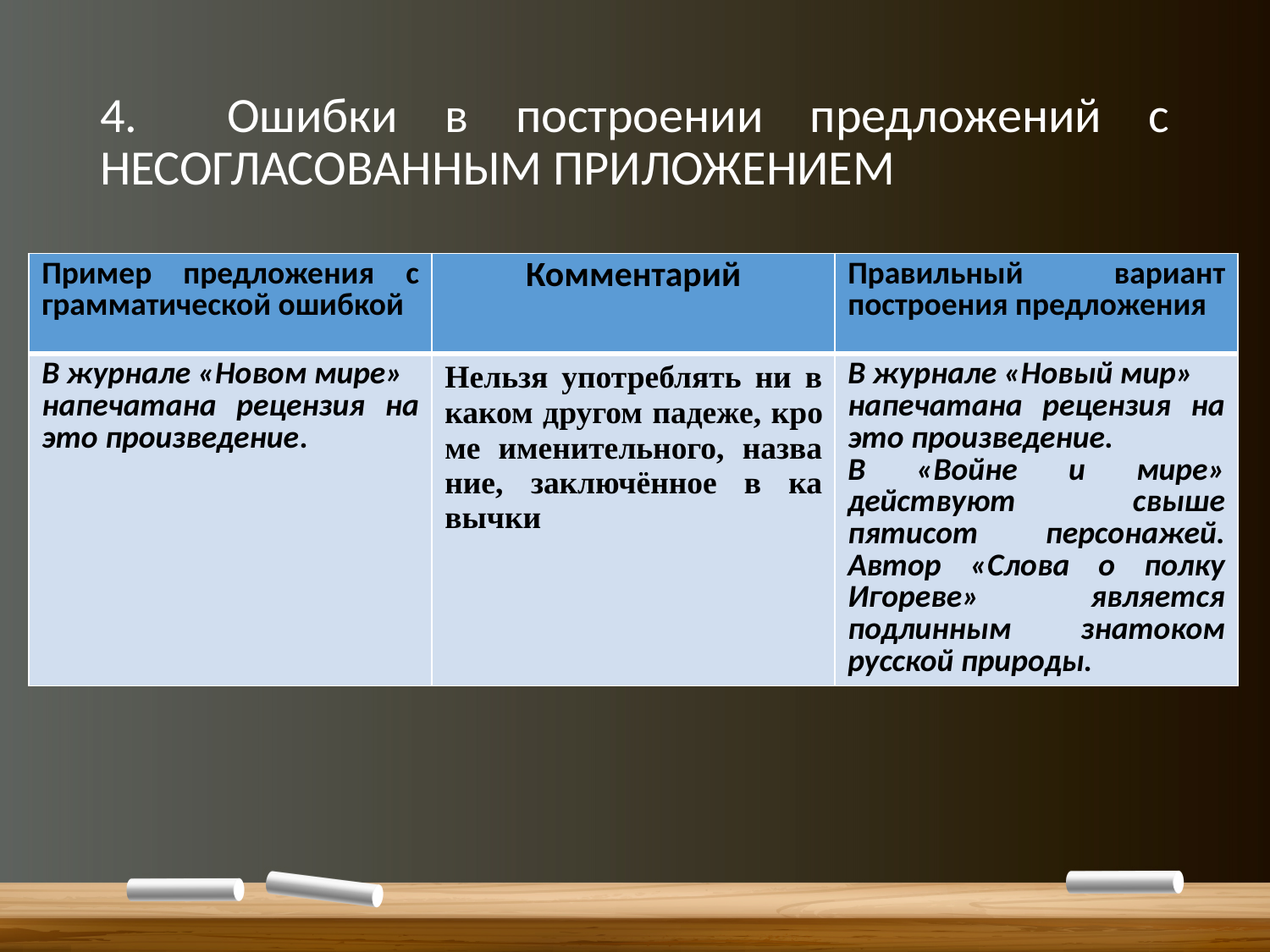

# 4.	Ошибки в построении предложений с НЕСОГЛАСОВАННЫМ ПРИЛОЖЕНИЕМ
| Пример предложения с грамматической ошибкой | Комментарий | Правильный вариант построения предложения |
| --- | --- | --- |
| В журнале «Новом мире» напечатана рецензия на это произведение. | Нельзя употреблять ни в каком другом падеже, кро­ме именительного, назва­ние, заключённое в ка­вычки | В журнале «Новый мир» напечатана рецензия на это произведение. В «Войне и мире» действуют свыше пятисот персонажей. Автор «Слова о полку Игореве» является подлинным знатоком русской природы. |